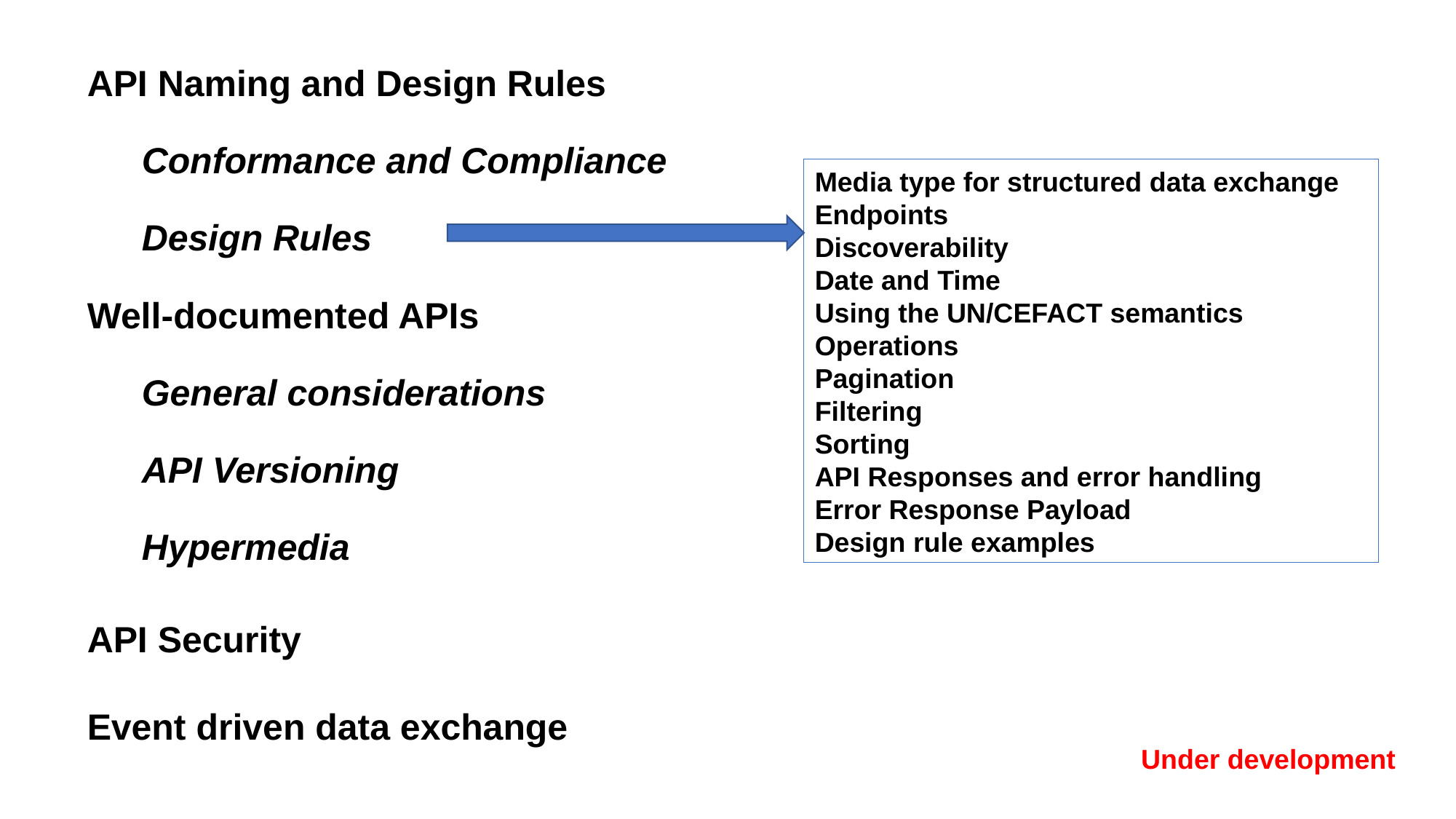

API Naming and Design Rules
Conformance and Compliance
Design Rules
Well-documented APIs
General considerations
API Versioning
Hypermedia

API Security

Event driven data exchange

Media type for structured data exchange
Endpoints
Discoverability
Date and Time
Using the UN/CEFACT semantics
Operations
Pagination
Filtering
Sorting
API Responses and error handling
Error Response Payload
Design rule examples

Under development